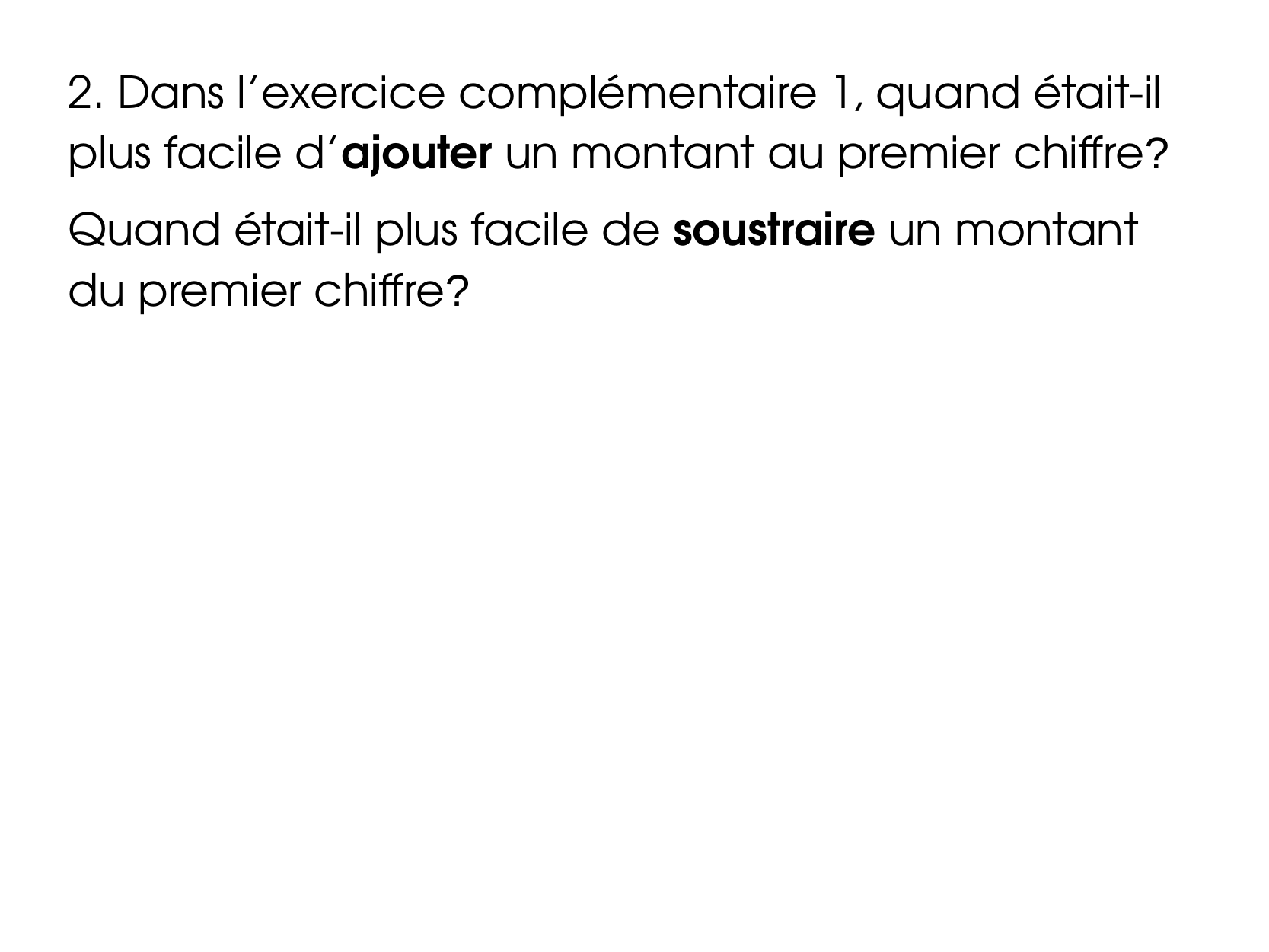

2. Dans l’exercice complémentaire 1, quand était-il plus facile d’ajouter un montant au premier chiffre?
Quand était-il plus facile de soustraire un montant
du premier chiffre?